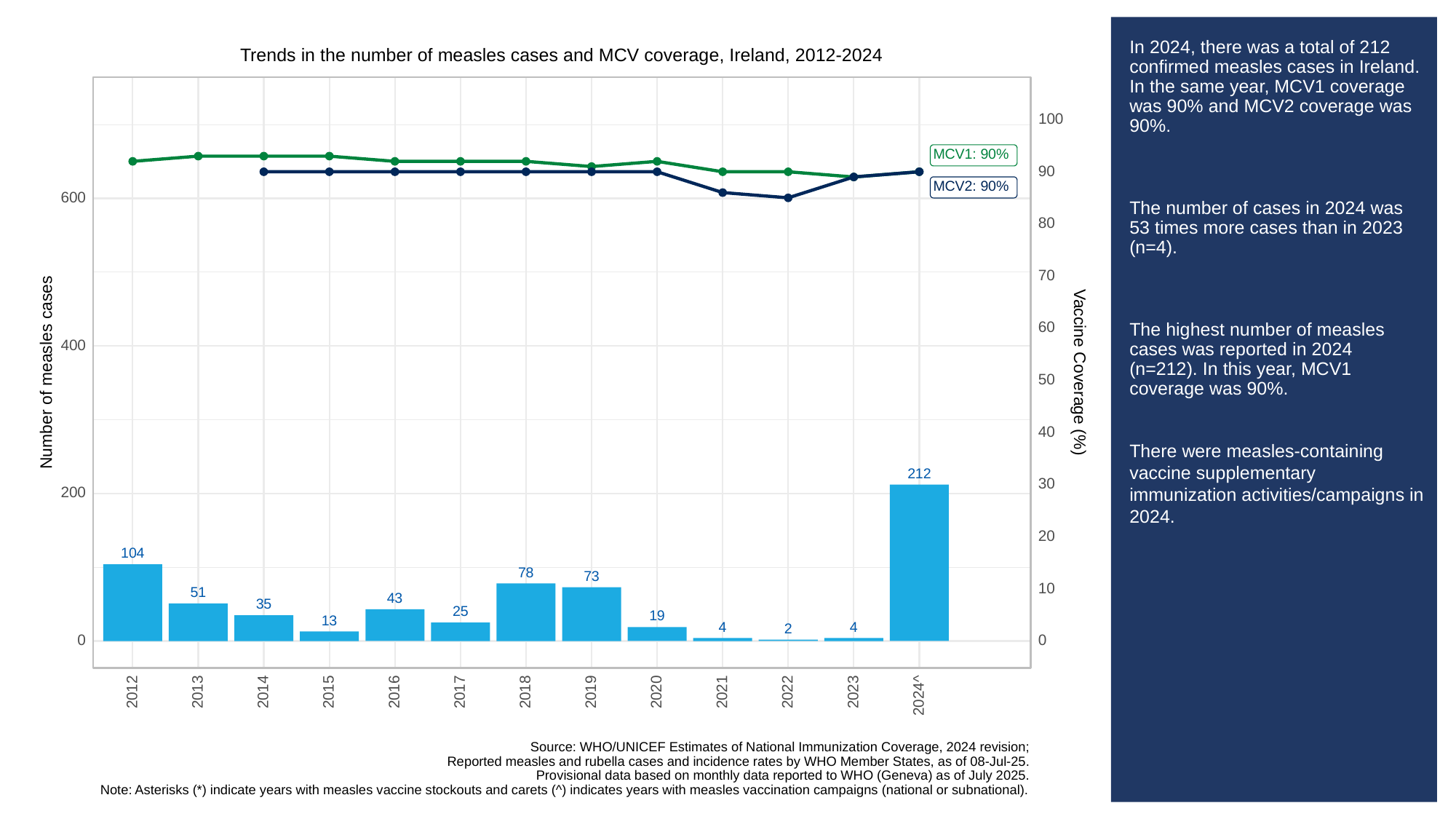

# In 2024, there was a total of 212 confirmed measles cases in Ireland. In the same year, MCV1 coverage was 90% and MCV2 coverage was 90%.

The number of cases in 2024 was 53 times more cases than in 2023 (n=4).

The highest number of measles cases was reported in 2024 (n=212). In this year, MCV1 coverage was 90%.

There were measles-containing vaccine supplementary immunization activities/campaigns in 2024.

Trends in the number of measles cases and MCV coverage, Ireland, 2012-2024

100

MCV1: 90%

90

MCV2: 90%

600

80
70

60
400

Vaccine Coverage (%)
Number of measles cases
50

40
212
30

200

20
104

78
73
10

51
43
35

25

19

13

4
4
2

0
0

2013
2023
2012
2014
2015
2016
2017
2018
2019
2020
2021
2022
2024^
Source: WHO/UNICEF Estimates of National Immunization Coverage, 2024 revision;
Reported measles and rubella cases and incidence rates by WHO Member States, as of 08-Jul-25.
Provisional data based on monthly data reported to WHO (Geneva) as of July 2025.
Note: Asterisks (*) indicate years with measles vaccine stockouts and carets (^) indicates years with measles vaccination campaigns (national or subnational).